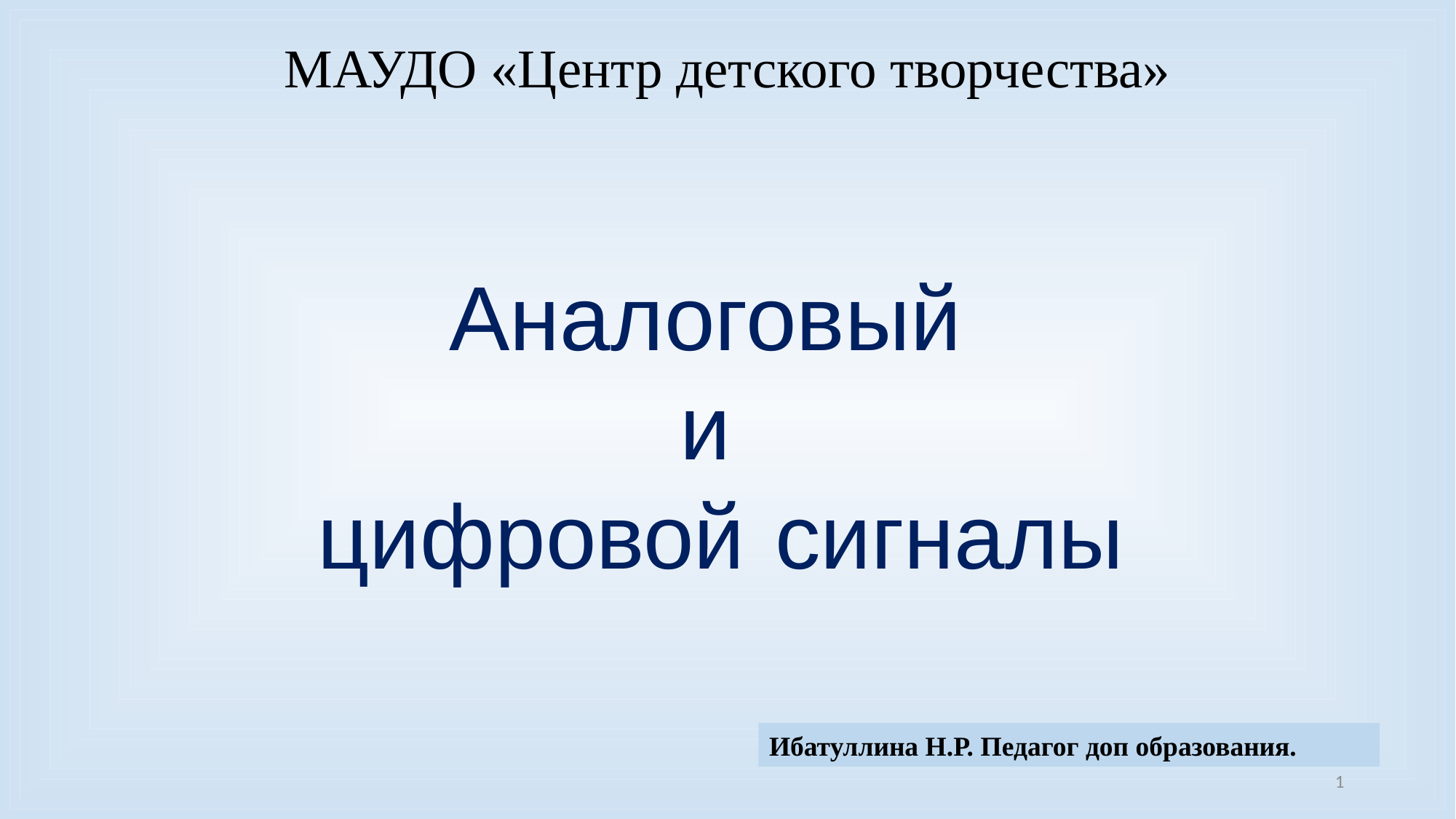

МАУДО «Центр детского творчества»
Аналоговый
и
цифровой сигналы
Ибатуллина Н.Р. Педагог доп образования.
1